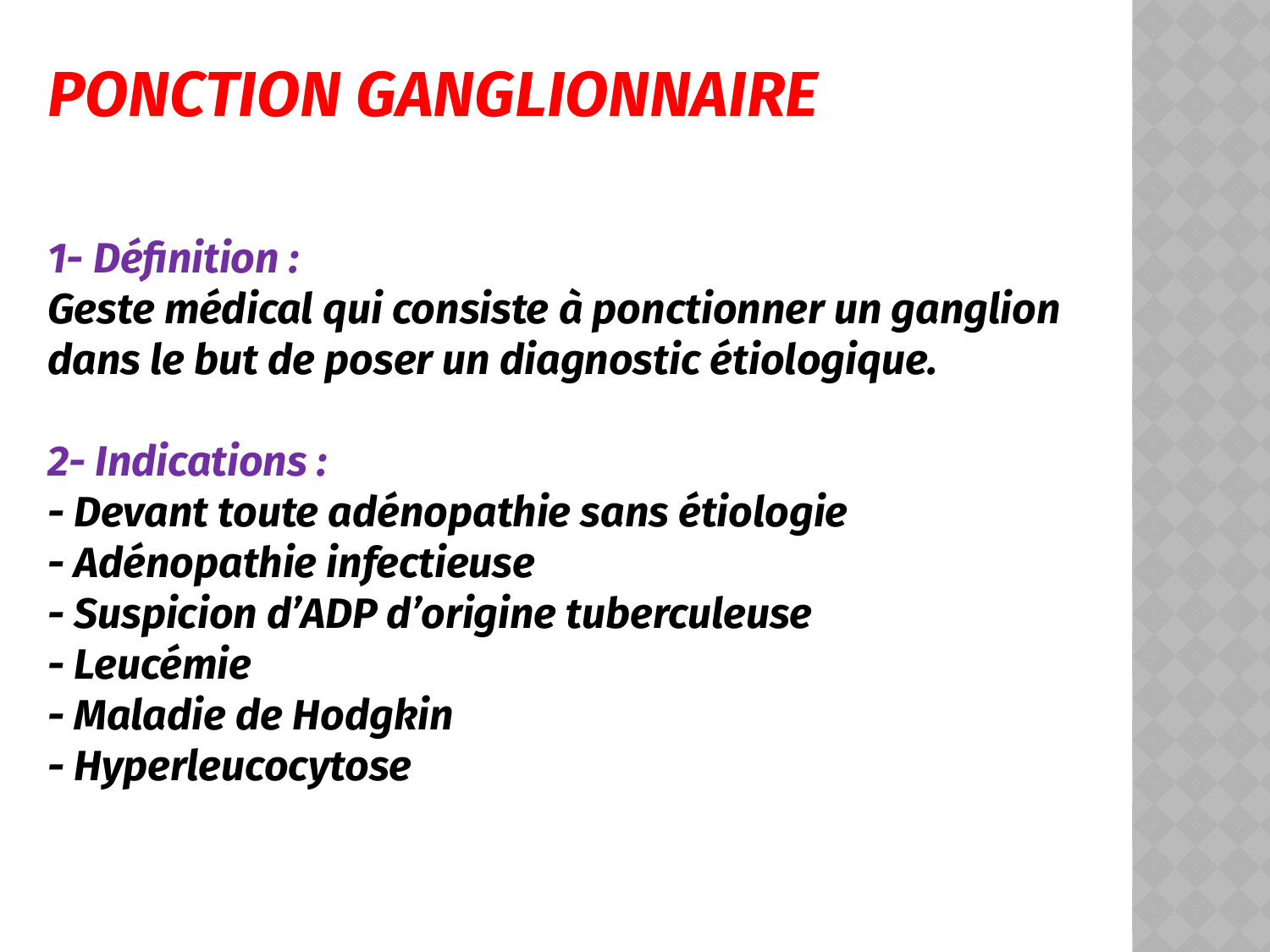

PONCTION GANGLIONNAIRE
1- Définition :
Geste médical qui consiste à ponctionner un ganglion dans le but de poser un diagnostic étiologique.
2- Indications :
- Devant toute adénopathie sans étiologie
- Adénopathie infectieuse
- Suspicion d’ADP d’origine tuberculeuse
- Leucémie
- Maladie de Hodgkin
- Hyperleucocytose